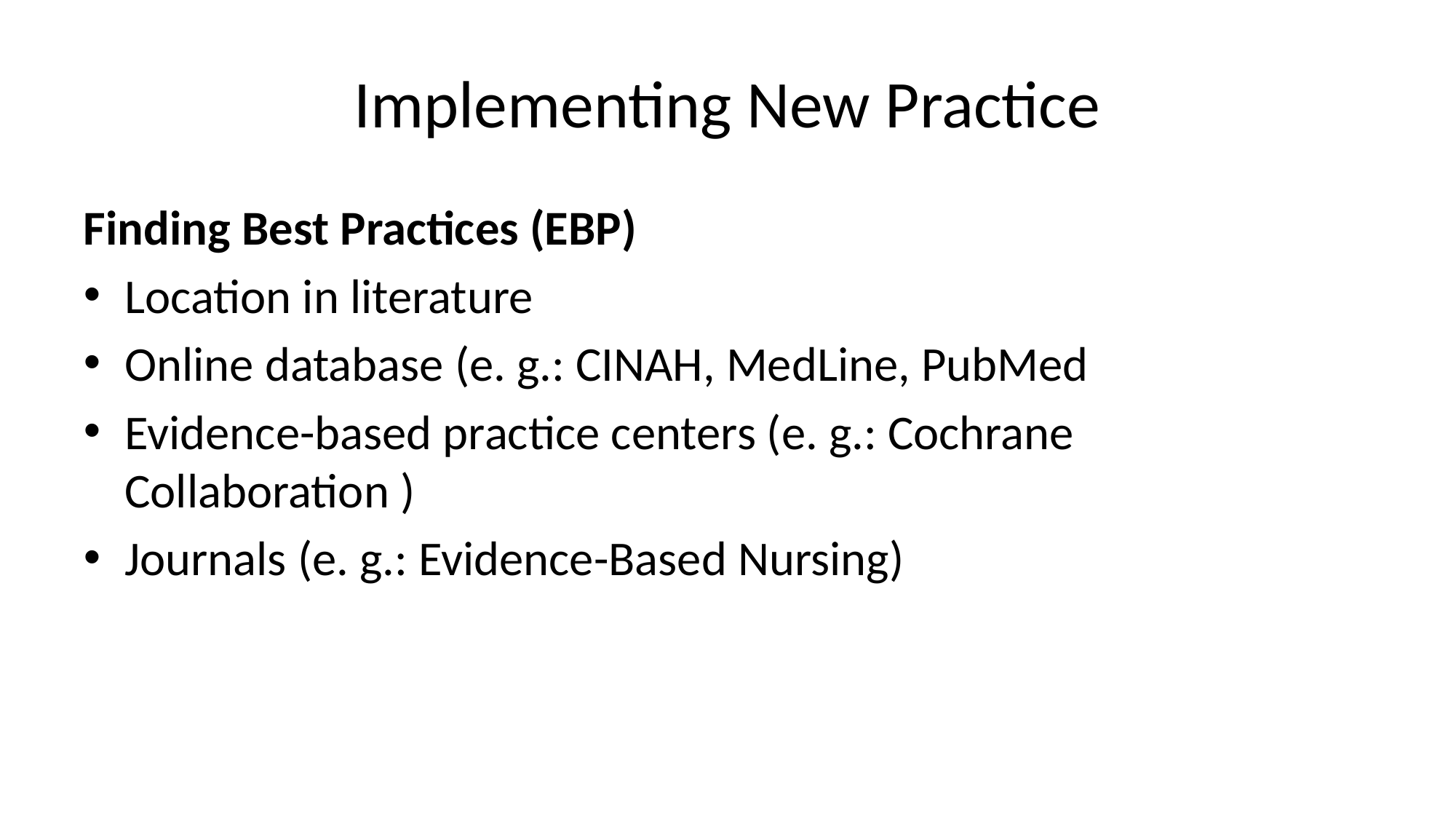

# Implementing New Practice
Finding Best Practices (EBP)
Location in literature
Online database (e. g.: CINAH, MedLine, PubMed
Evidence-based practice centers (e. g.: Cochrane Collaboration )
Journals (e. g.: Evidence-Based Nursing)